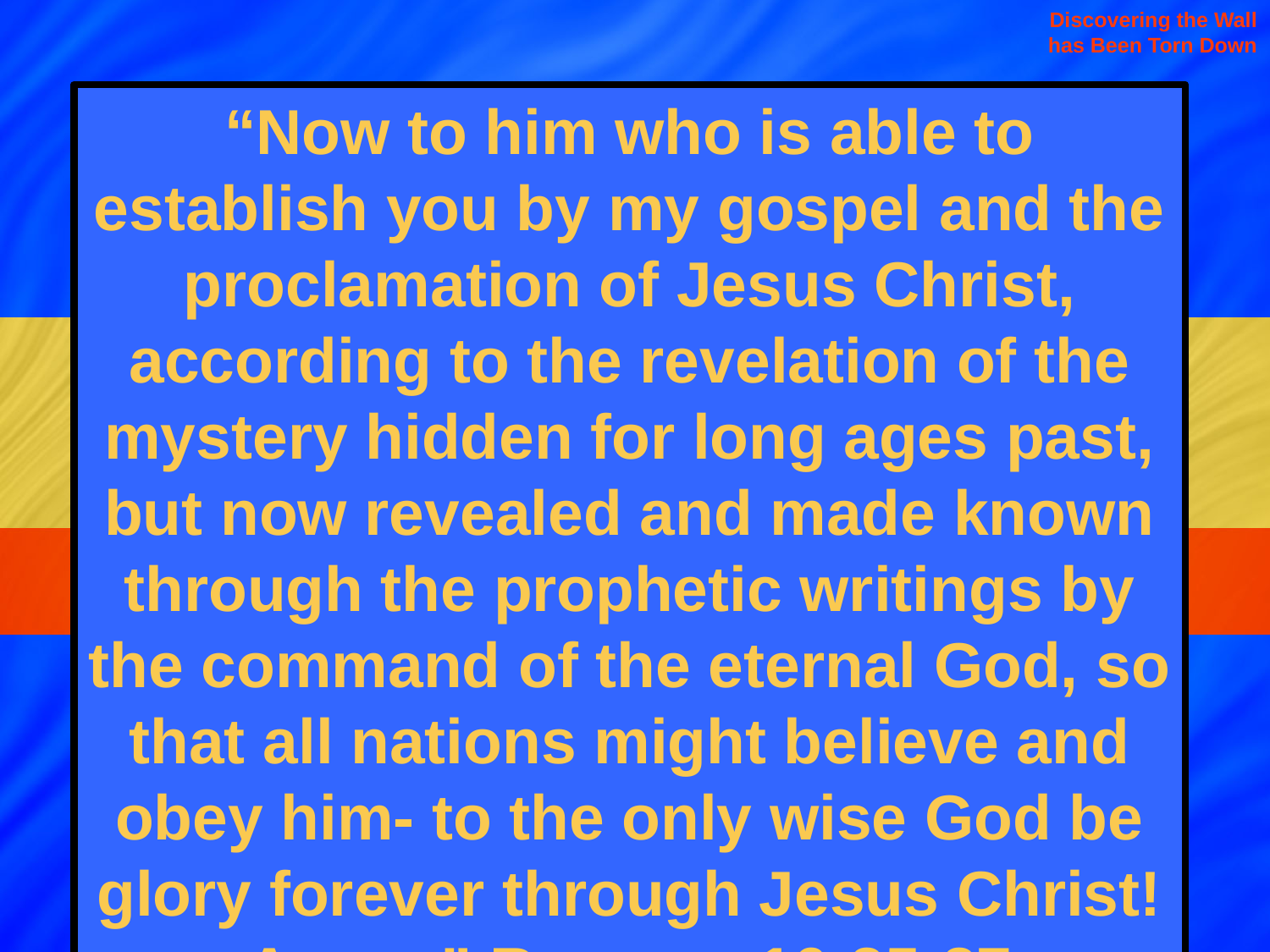

Discovering the Wall has Been Torn Down
“Now to him who is able to establish you by my gospel and the proclamation of Jesus Christ, according to the revelation of the mystery hidden for long ages past, but now revealed and made known through the prophetic writings by the command of the eternal God, so that all nations might believe and obey him- to the only wise God be glory forever through Jesus Christ! Amen.” Romans 16:25-27